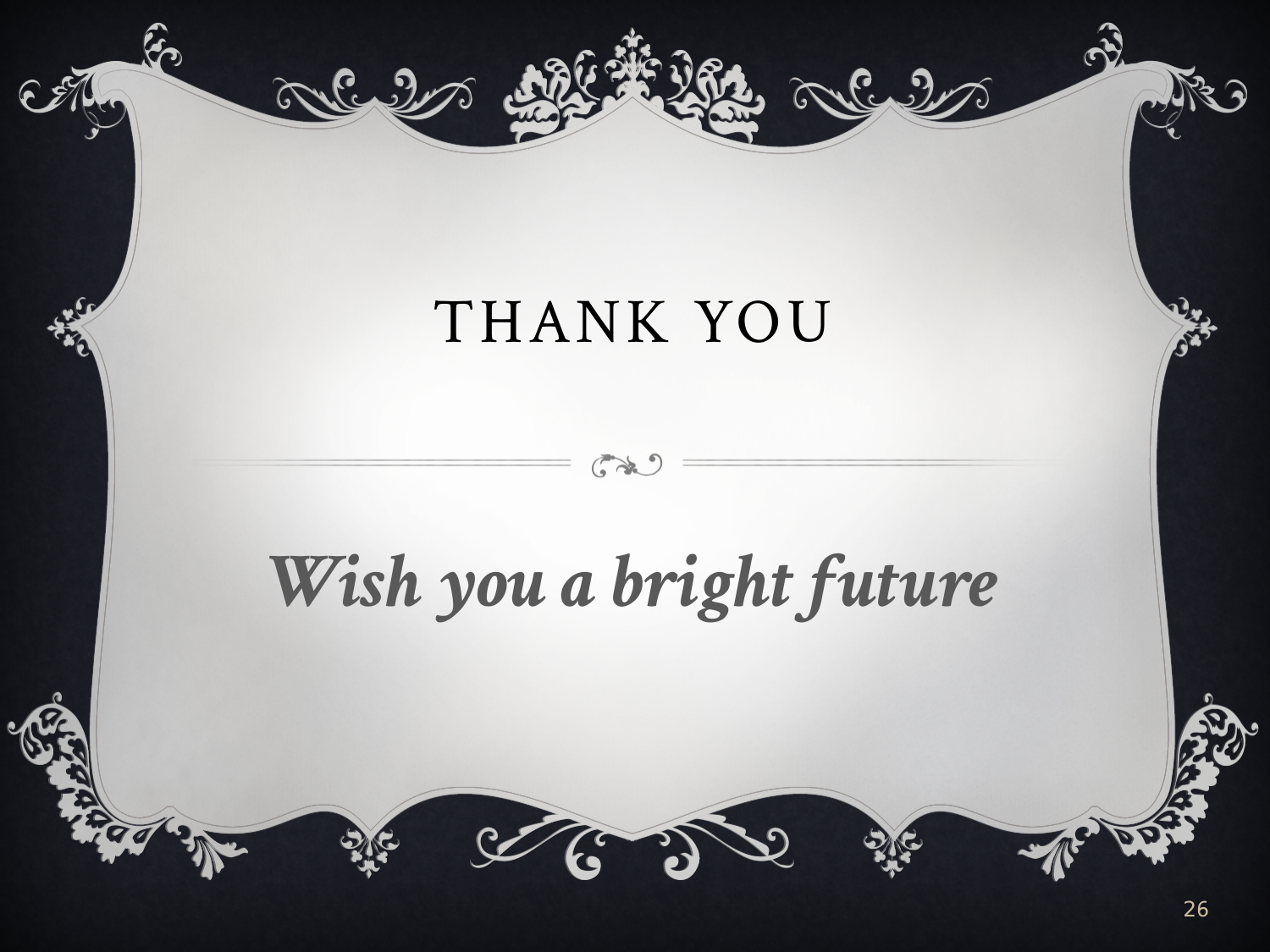

# Thank you
Wish you a bright future
26